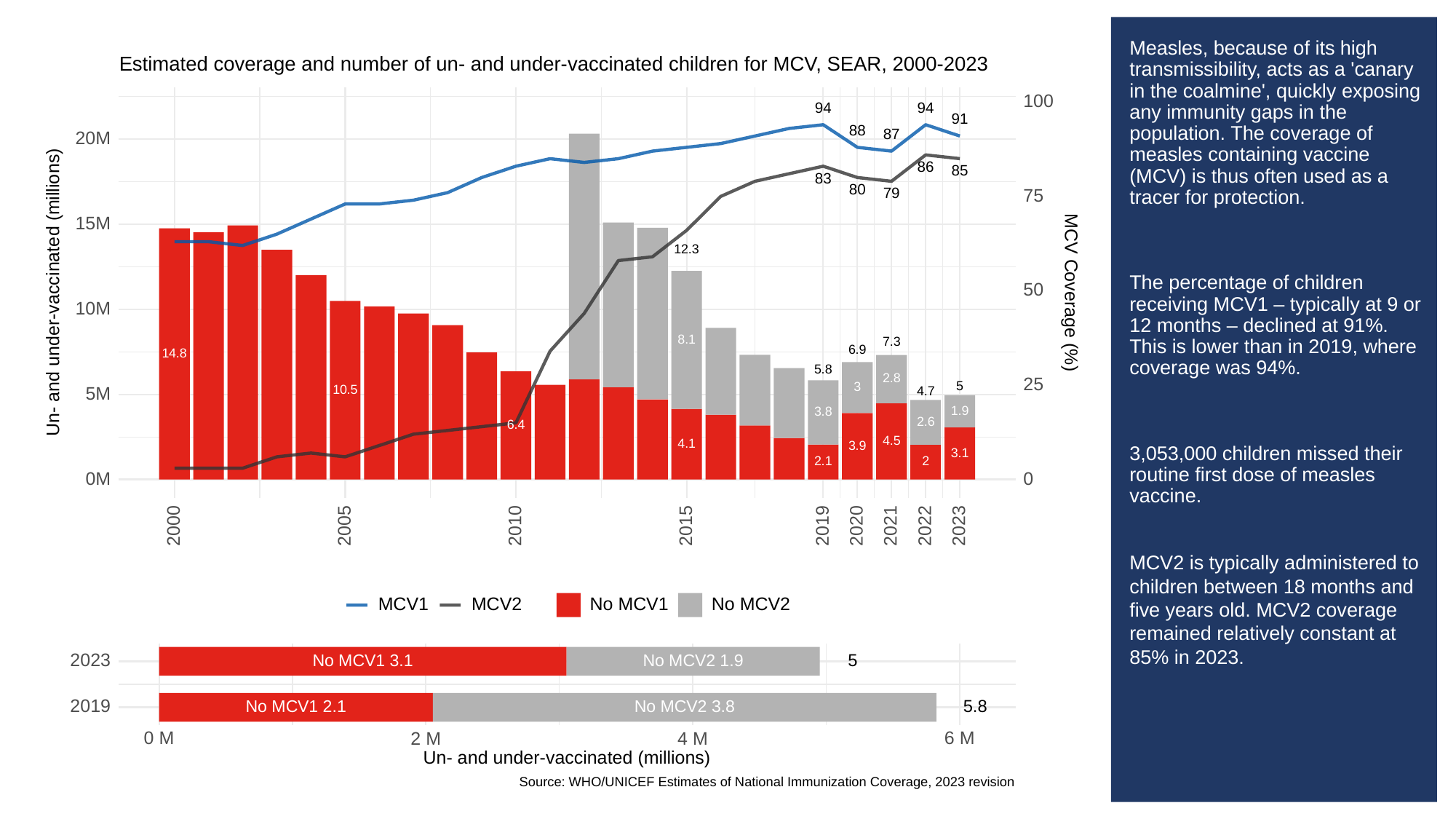

# Measles, because of its high transmissibility, acts as a 'canary in the coalmine', quickly exposing any immunity gaps in the population. The coverage of measles containing vaccine (MCV) is thus often used as a tracer for protection.

The percentage of children receiving MCV1 – typically at 9 or 12 months – declined at 91%. This is lower than in 2019, where coverage was 94%.

3,053,000 children missed their routine first dose of measles vaccine.

MCV2 is typically administered to children between 18 months and five years old. MCV2 coverage remained relatively constant at 85% in 2023.

Estimated coverage and number of un- and under-vaccinated children for MCV, SEAR, 2000-2023

100

94
94
91

88
87
20M

86
85
83

80
79
75
15M

12.3

50
Un- and under-vaccinated (millions)
MCV Coverage (%)

10M

8.1
7.3
6.9
14.8

5.8

2.8
25

5
3

10.5

4.7
5M

1.9
3.8

2.6
6.4

4.5

4.1
3.9

3.1
2.1
2
0M
0

2023
2000
2005
2010
2015
2019
2020
2021
2022

MCV1
MCV2
No MCV1
No MCV2

2023
No MCV1 3.1
No MCV2 1.9
5

2019
5.8
No MCV2 3.8
No MCV1 2.1

0 M
6 M
2 M
4 M
Un- and under-vaccinated (millions)
Source: WHO/UNICEF Estimates of National Immunization Coverage, 2023 revision